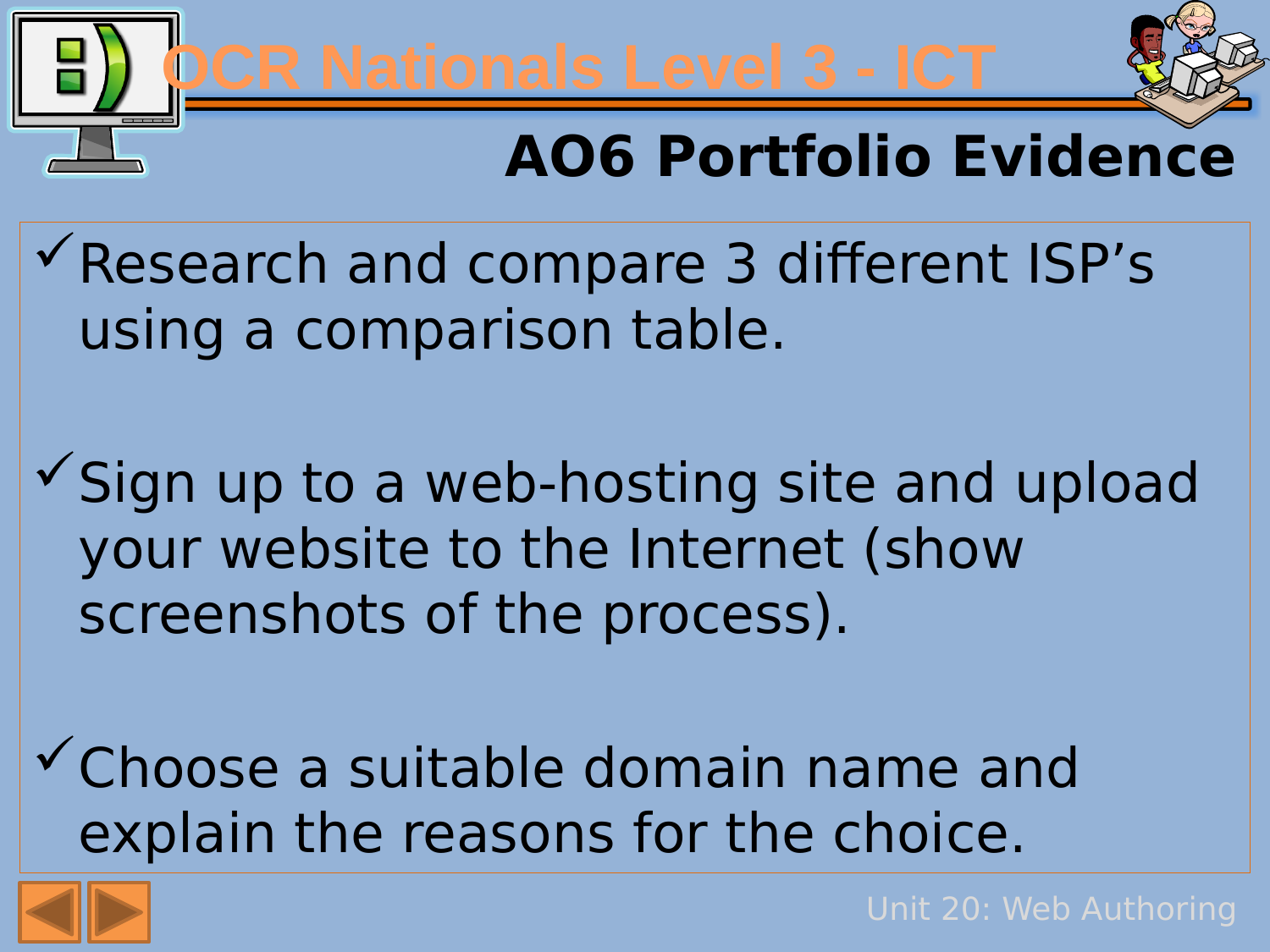

# AO6 Portfolio Evidence
Research and compare 3 different ISP’s using a comparison table.

Sign up to a web-hosting site and upload your website to the Internet (show screenshots of the process).

Choose a suitable domain name and explain the reasons for the choice.